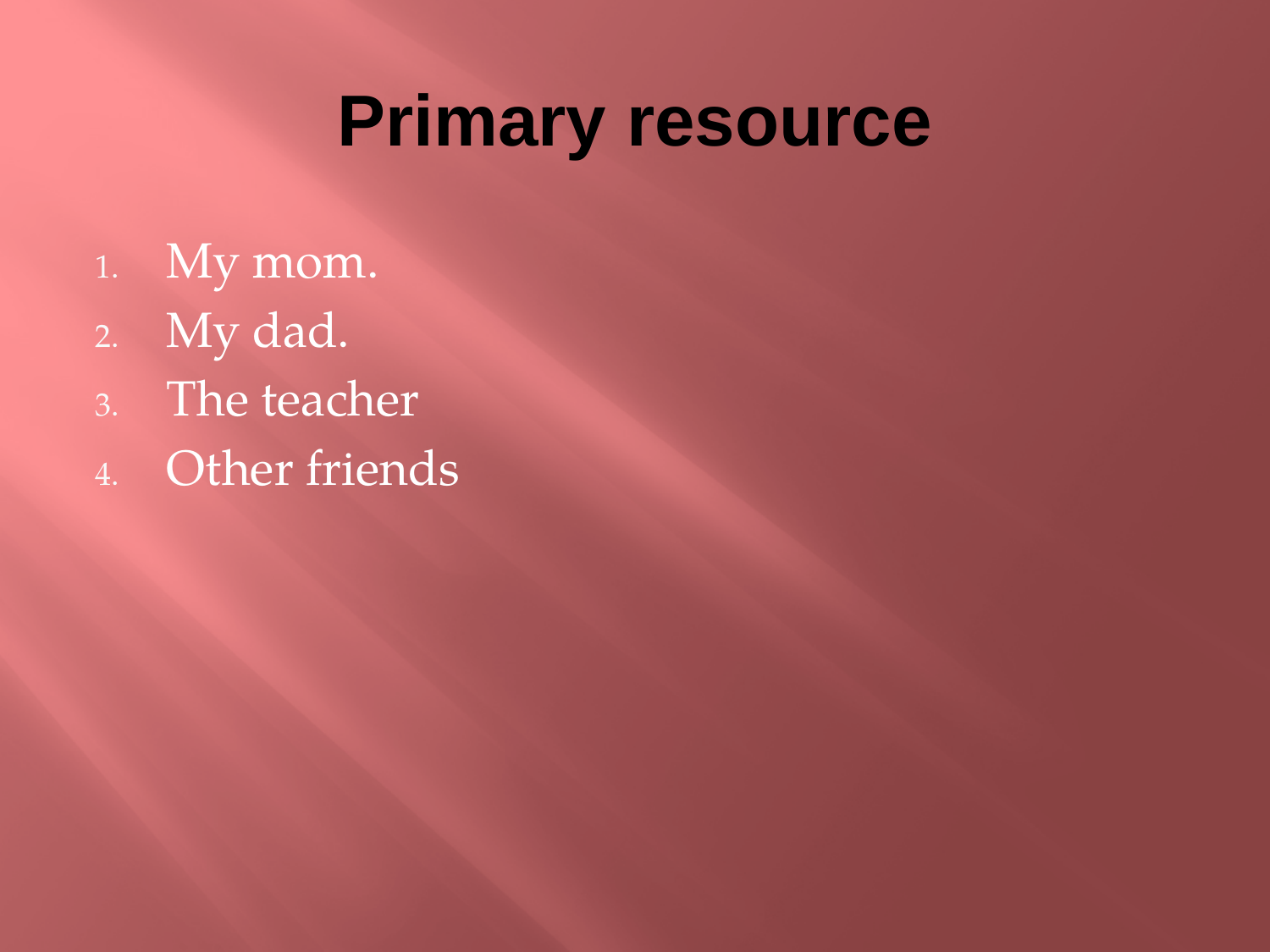

# Primary resource
My mom.
My dad.
The teacher
Other friends